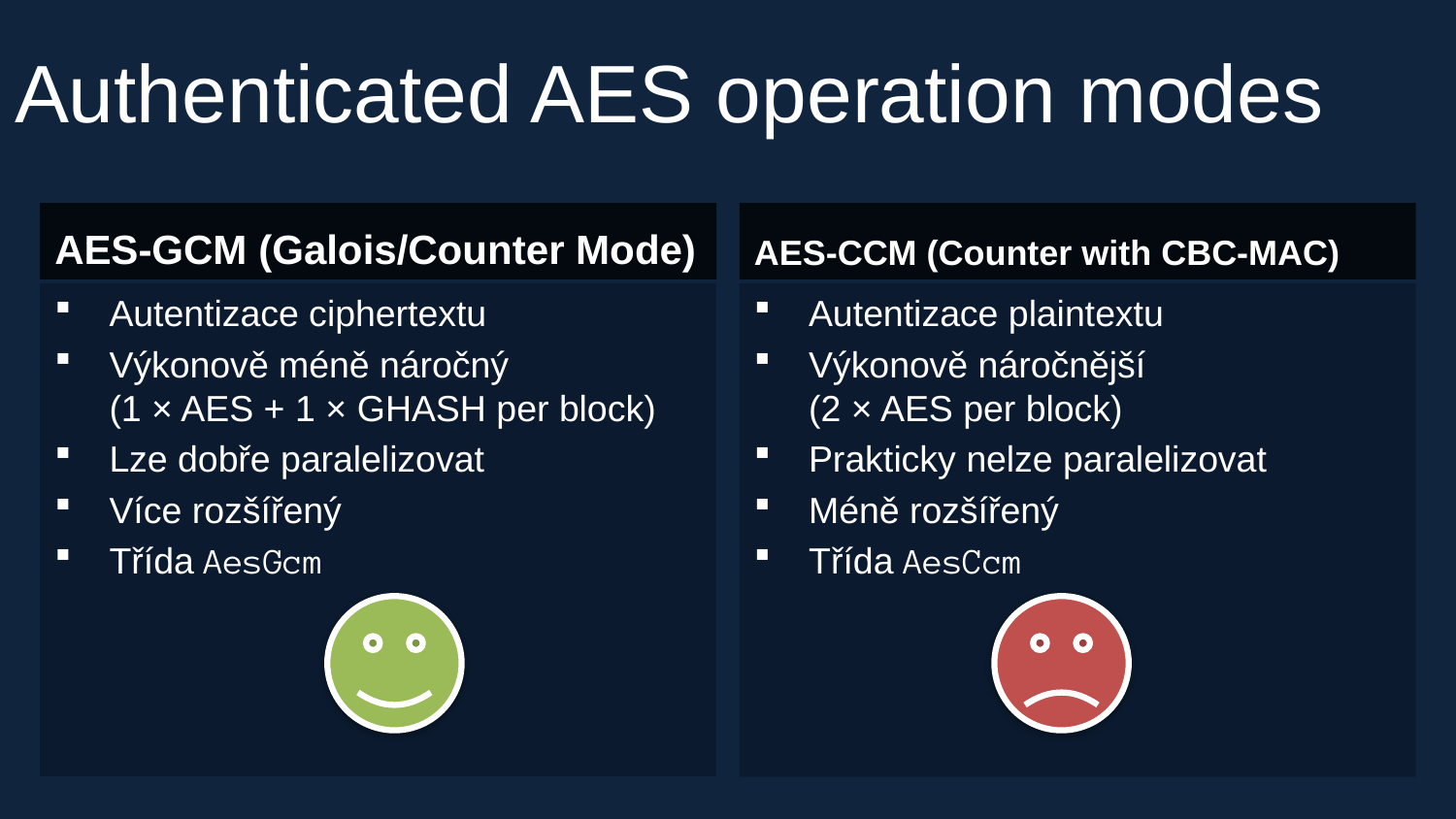

# Authenticated AES operation modes
AES-GCM (Galois/Counter Mode)
AES-CCM (Counter with CBC-MAC)
Autentizace ciphertextu
Výkonově méně náročný
(1 × AES + 1 × GHASH per block)
Lze dobře paralelizovat
Více rozšířený
Třída AesGcm

Autentizace plaintextu
Výkonově náročnější
(2 × AES per block)
Prakticky nelze paralelizovat
Méně rozšířený
Třída AesCcm